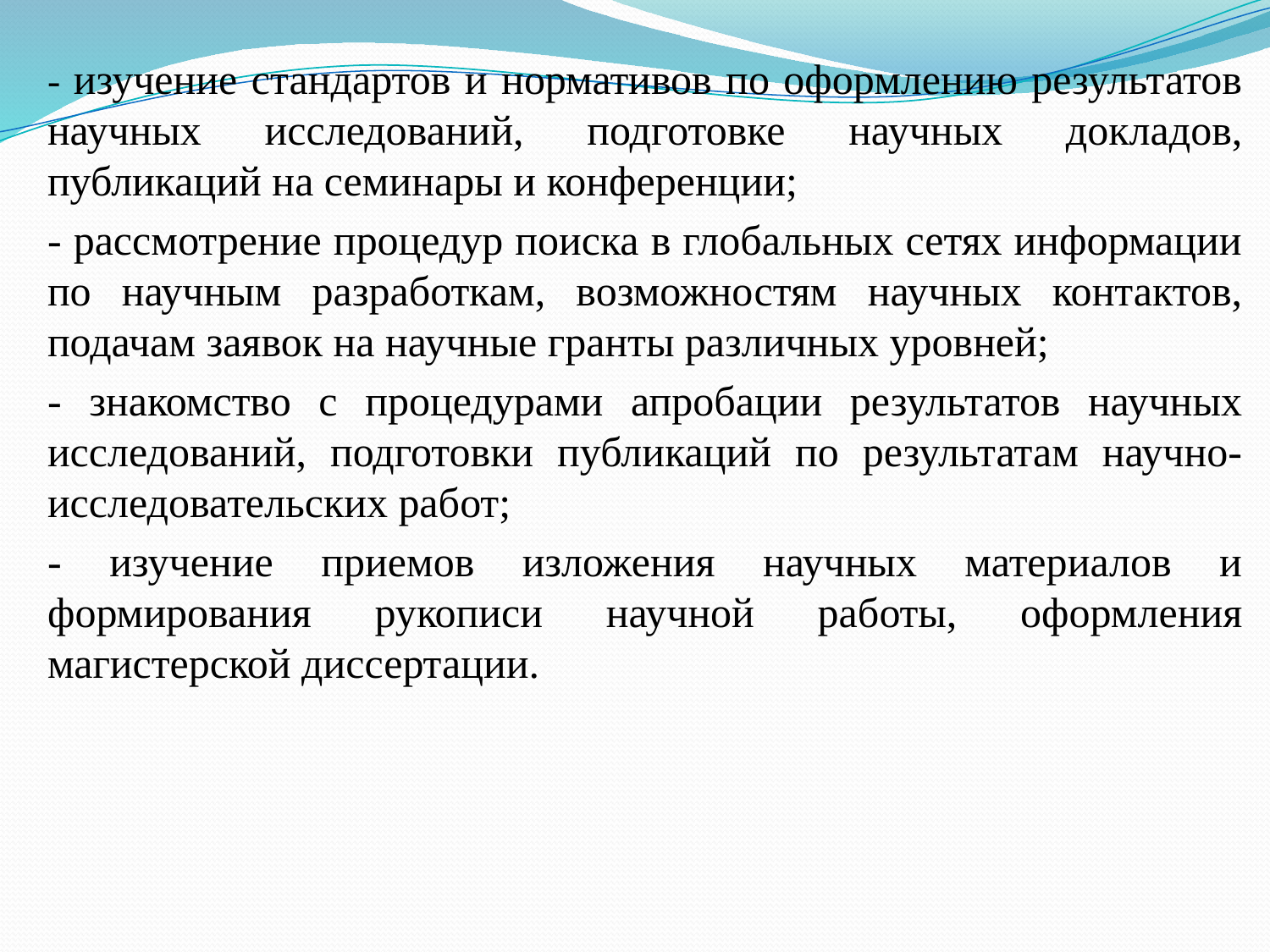

- изучение стандартов и нормативов по оформлению результатов научных исследований, подготовке научных докладов, публикаций на семинары и конференции;
- рассмотрение процедур поиска в глобальных сетях информации по научным разработкам, возможностям научных контактов, подачам заявок на научные гранты различных уровней;
- знакомство с процедурами апробации результатов научных исследований, подготовки публикаций по результатам научно-исследовательских работ;
- изучение приемов изложения научных материалов и формирования рукописи научной работы, оформления магистерской диссертации.